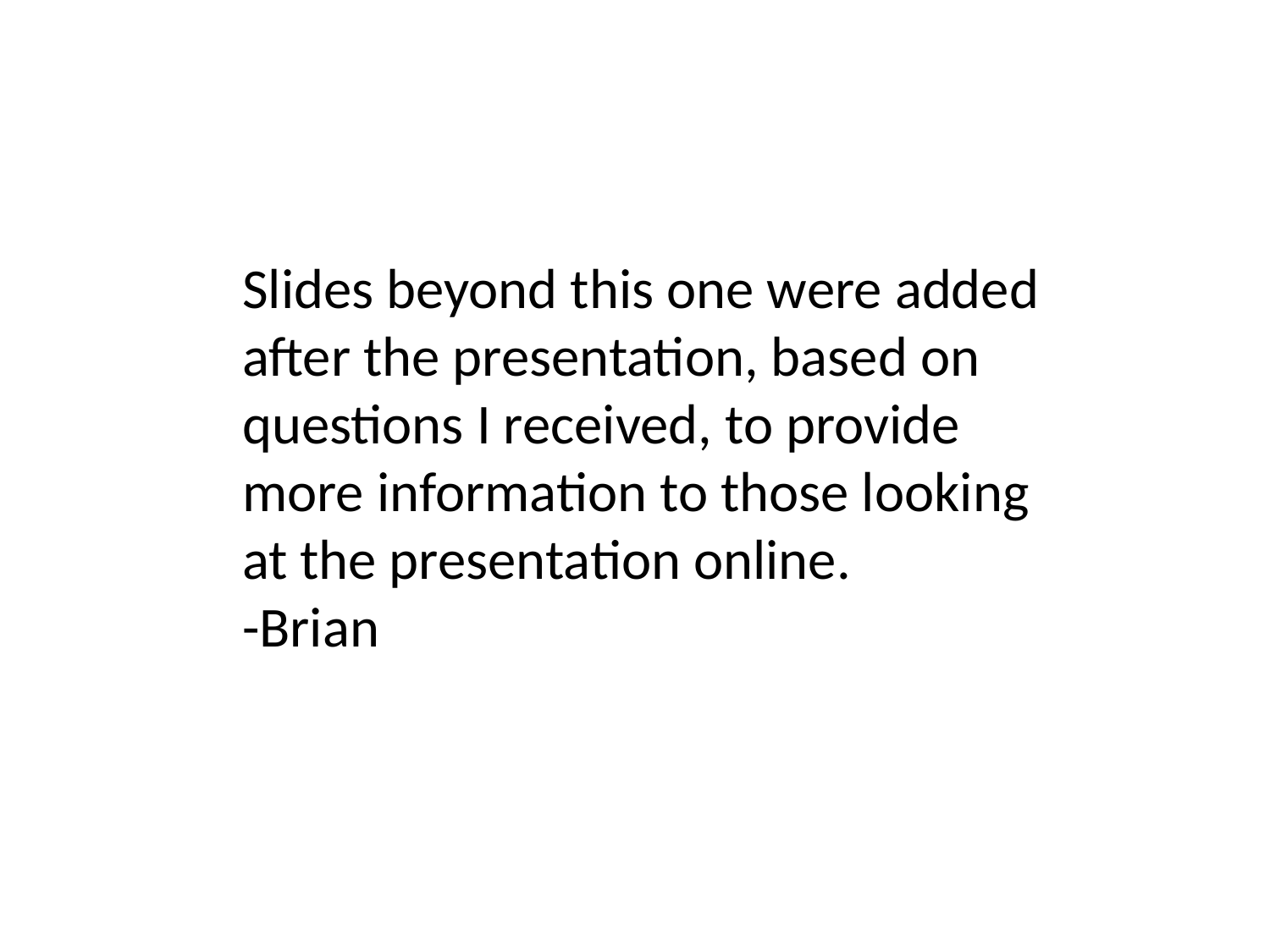

Slides beyond this one were added after the presentation, based on questions I received, to provide more information to those looking at the presentation online.
-Brian